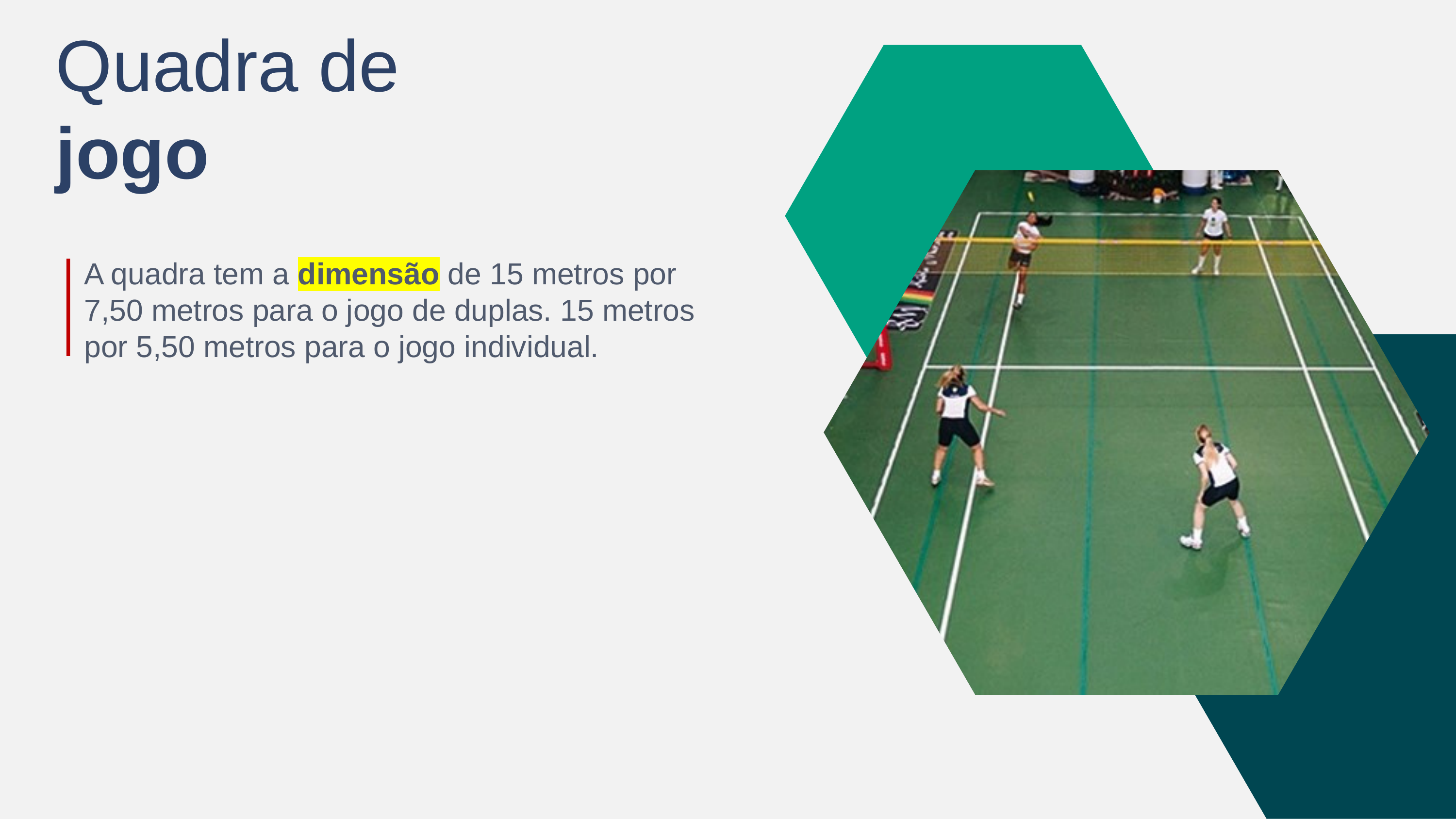

Quadra de
jogo .

A quadra tem a dimensão de 15 metros por 7,50 metros para o jogo de duplas. 15 metros por 5,50 metros para o jogo individual.